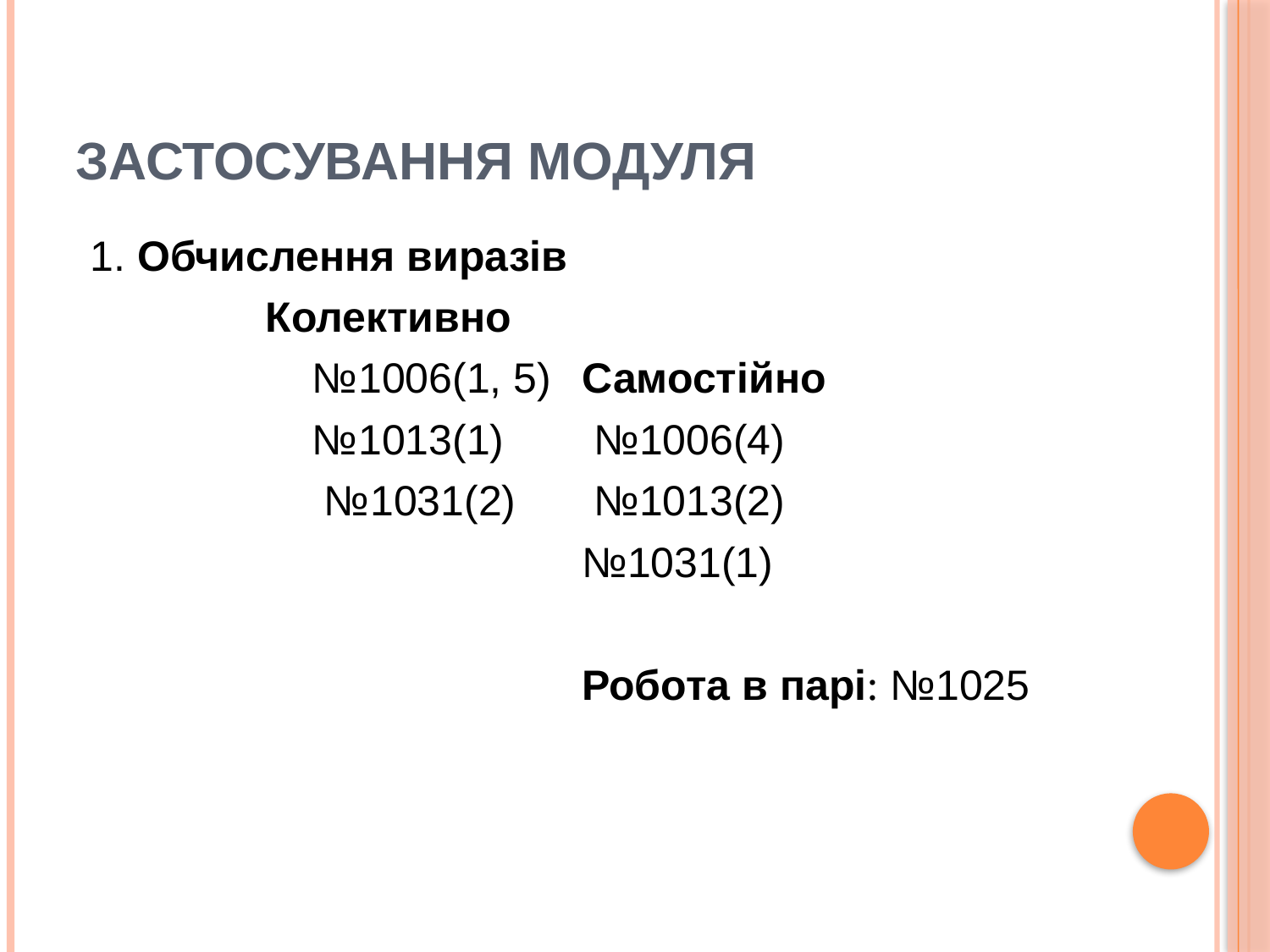

# Застосування модуля
1. Обчислення виразів
                Колективно
                    №1006(1, 5)
                    №1013(1)
                     №1031(2)

Самостійно
 №1006(4)
 №1013(2)
№1031(1)

Робота в парі: №1025